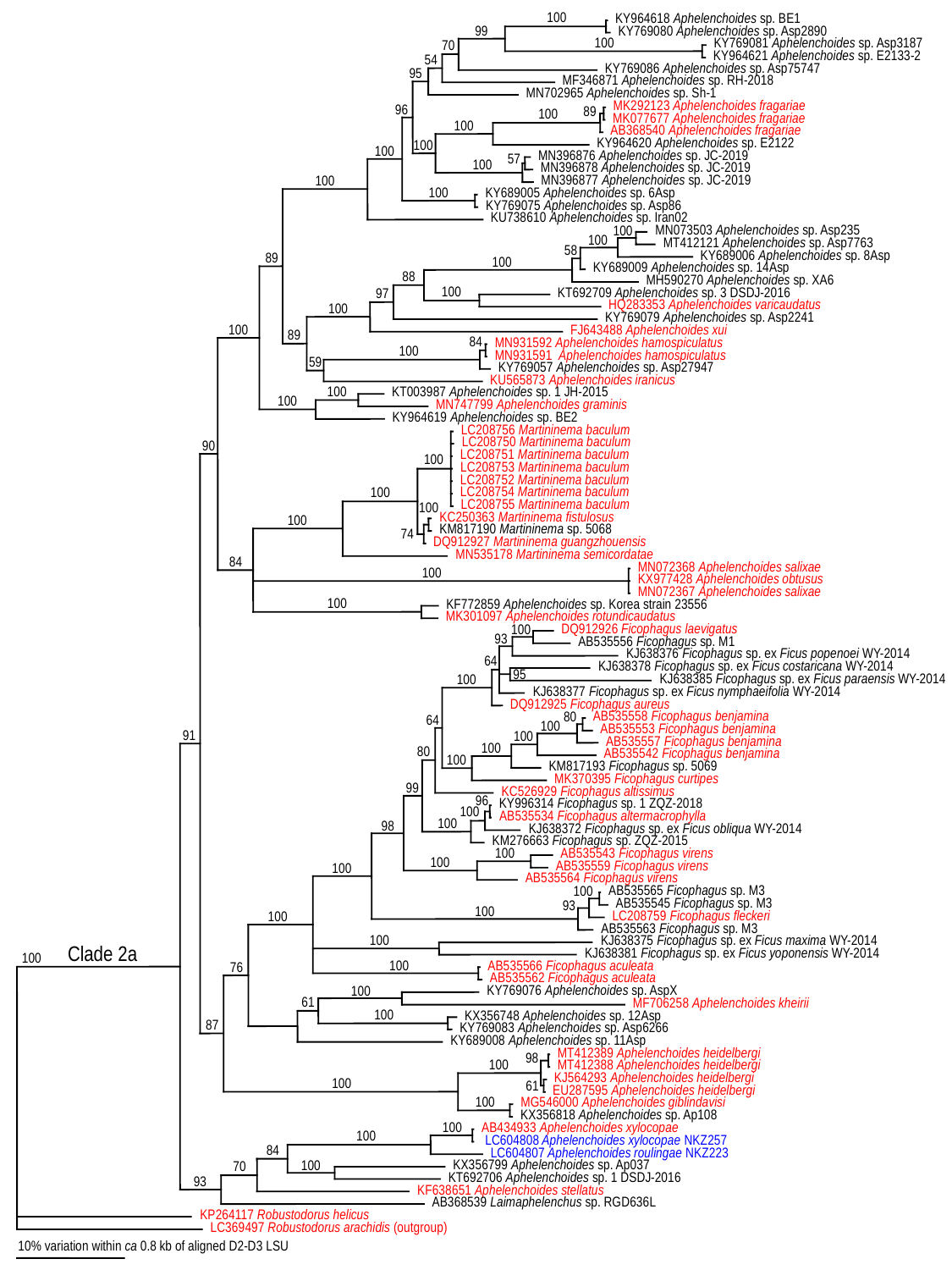

100
KY964618 Aphelenchoides sp. BE1

KY769080 Aphelenchoides sp. Asp2890
99

100
KY769081 Aphelenchoides sp. Asp3187
70

KY964621 Aphelenchoides sp. E2133-2
54

KY769086 Aphelenchoides sp. Asp75747
95

MF346871 Aphelenchoides sp. RH-2018

MN702965 Aphelenchoides sp. Sh-1

MK292123 Aphelenchoides fragariae
96
89
100

MK077677 Aphelenchoides fragariae

100

AB368540 Aphelenchoides fragariae

KY964620 Aphelenchoides sp. E2122
100
100

MN396876 Aphelenchoides sp. JC-2019
57

100

MN396878 Aphelenchoides sp. JC-2019

MN396877 Aphelenchoides sp. JC-2019
100

100
KY689005 Aphelenchoides sp. 6Asp

KY769075 Aphelenchoides sp. Asp86

KU738610 Aphelenchoides sp. Iran02

MN073503 Aphelenchoides sp. Asp235
100
100

MT412121 Aphelenchoides sp. Asp7763

58

KY689006 Aphelenchoides sp. 8Asp

89
100

KY689009 Aphelenchoides sp. 14Asp

88

MH590270 Aphelenchoides sp. XA6

100
KT692709 Aphelenchoides sp. 3 DSDJ-2016
97

HQ283353 Aphelenchoides varicaudatus
100

KY769079 Aphelenchoides sp. Asp2241

100
FJ643488 Aphelenchoides xui
89

84
MN931592 Aphelenchoides hamospiculatus

100

MN931591  Aphelenchoides hamospiculatus

59

KY769057 Aphelenchoides sp. Asp27947

KU565873 Aphelenchoides iranicus

100
KT003987 Aphelenchoides sp. 1 JH-2015
100

MN747799 Aphelenchoides graminis

KY964619 Aphelenchoides sp. BE2

LC208756 Martininema baculum

LC208750 Martininema baculum
90

LC208751 Martininema baculum
100

LC208753 Martininema baculum

LC208752 Martininema baculum

LC208754 Martininema baculum
100

LC208755 Martininema baculum
100

KC250363 Martininema fistulosus
100

KM817190 Martininema sp. 5068

74

DQ912927 Martininema guangzhouensis

MN535178 Martininema semicordatae
84

MN072368 Aphelenchoides salixae
100

KX977428 Aphelenchoides obtusus

MN072367 Aphelenchoides salixae

100
KF772859 Aphelenchoides sp. Korea strain 23556

MK301097 Aphelenchoides rotundicaudatus

DQ912926 Ficophagus laevigatus
100
93

AB535556 Ficophagus sp. M1

KJ638376 Ficophagus sp. ex Ficus popenoei WY-2014

64

KJ638378 Ficophagus sp. ex Ficus costaricana WY-2014
95

KJ638385 Ficophagus sp. ex Ficus paraensis WY-2014
100

KJ638377 Ficophagus sp. ex Ficus nymphaeifolia WY-2014

DQ912925 Ficophagus aureus

AB535558 Ficophagus benjamina
80
64
100

AB535553 Ficophagus benjamina

91
100

AB535557 Ficophagus benjamina

100
80

AB535542 Ficophagus benjamina
100

KM817193 Ficophagus sp. 5069

MK370395 Ficophagus curtipes
99

KC526929 Ficophagus altissimus
96

KY996314 Ficophagus sp. 1 ZQZ-2018

100

AB535534 Ficophagus altermacrophylla

100
98

KJ638372 Ficophagus sp. ex Ficus obliqua WY-2014

KM276663 Ficophagus sp. ZQZ-2015

100
AB535543 Ficophagus virens
100

AB535559 Ficophagus virens
100

AB535564 Ficophagus virens

AB535565 Ficophagus sp. M3
100

AB535545 Ficophagus sp. M3
93

100

LC208759 Ficophagus fleckeri
100

AB535563 Ficophagus sp. M3

100
KJ638375 Ficophagus sp. ex Ficus maxima WY-2014
Clade 2a

KJ638381 Ficophagus sp. ex Ficus yoponensis WY-2014

100

AB535566 Ficophagus aculeata
100
76

AB535562 Ficophagus aculeata

KY769076 Aphelenchoides sp. AspX
100

61
MF706258 Aphelenchoides kheirii

100
KX356748 Aphelenchoides sp. 12Asp

87

KY769083 Aphelenchoides sp. Asp6266

KY689008 Aphelenchoides sp. 11Asp

MT412389 Aphelenchoides heidelbergi
98

100
MT412388 Aphelenchoides heidelbergi

KJ564293 Aphelenchoides heidelbergi

100
61

EU287595 Aphelenchoides heidelbergi

100
MG546000 Aphelenchoides giblindavisi

KX356818 Aphelenchoides sp. Ap108

100
AB434933 Aphelenchoides xylocopae
100

LC604808 Aphelenchoides xylocopae NKZ257

84

LC604807 Aphelenchoides roulingae NKZ223

KX356799 Aphelenchoides sp. Ap037
100
70

KT692706 Aphelenchoides sp. 1 DSDJ-2016
93

KF638651 Aphelenchoides stellatus

AB368539 Laimaphelenchus sp. RGD636L

KP264117 Robustodorus helicus

LC369497 Robustodorus arachidis (outgroup)

10% variation within ca 0.8 kb of aligned D2-D3 LSU